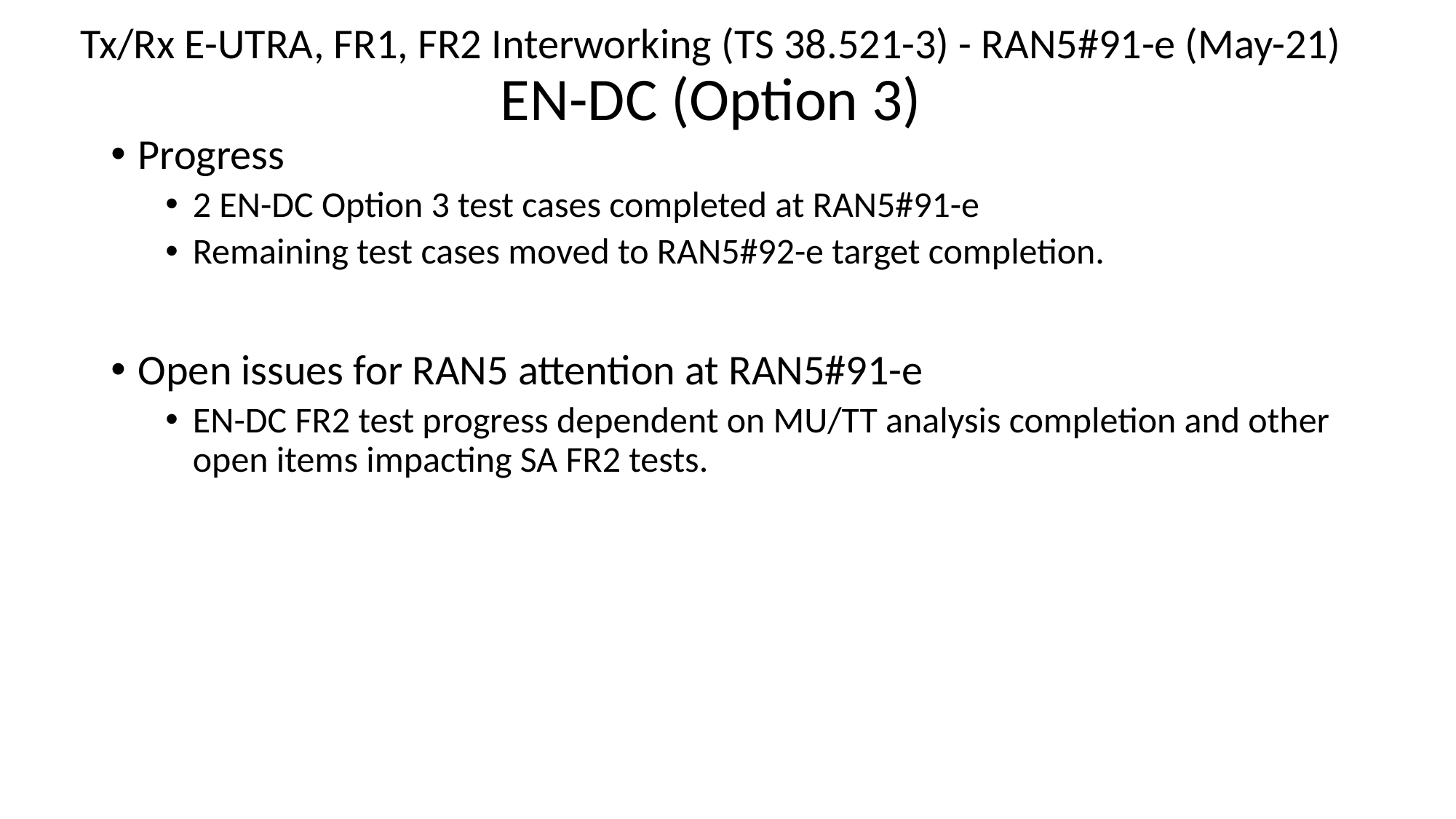

# Tx/Rx E-UTRA, FR1, FR2 Interworking (TS 38.521-3) - RAN5#91-e (May-21) EN-DC (Option 3)
Progress
2 EN-DC Option 3 test cases completed at RAN5#91-e
Remaining test cases moved to RAN5#92-e target completion.

Open issues for RAN5 attention at RAN5#91-e
EN-DC FR2 test progress dependent on MU/TT analysis completion and other open items impacting SA FR2 tests.